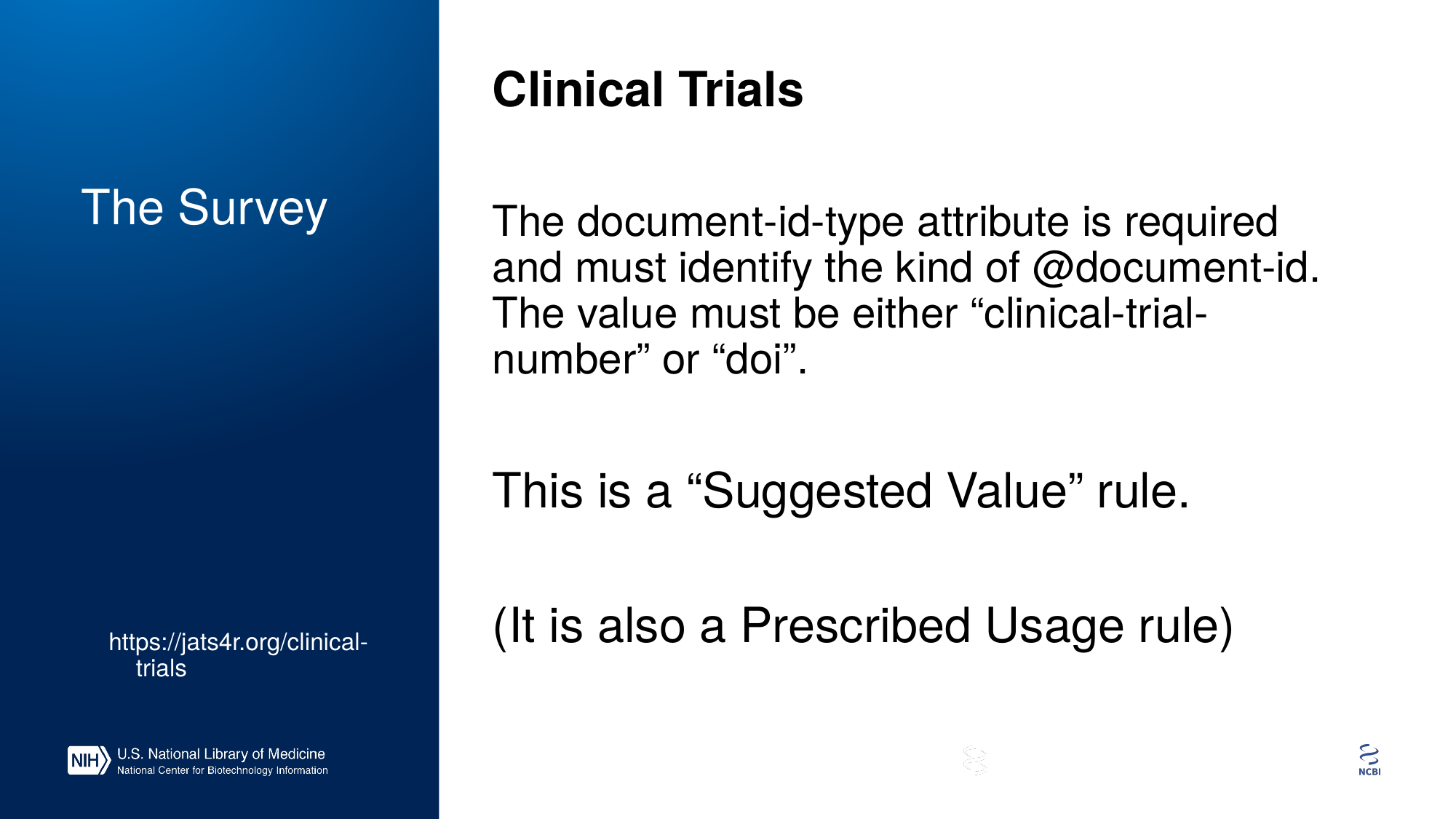

# The Survey
Clinical Trials

The document-id-type attribute is required and must identify the kind of @document-id. The value must be either “clinical-trial-number” or “doi”.

This is a “Suggested Value” rule.

(It is also a Prescribed Usage rule)

https://jats4r.org/clinical-trials